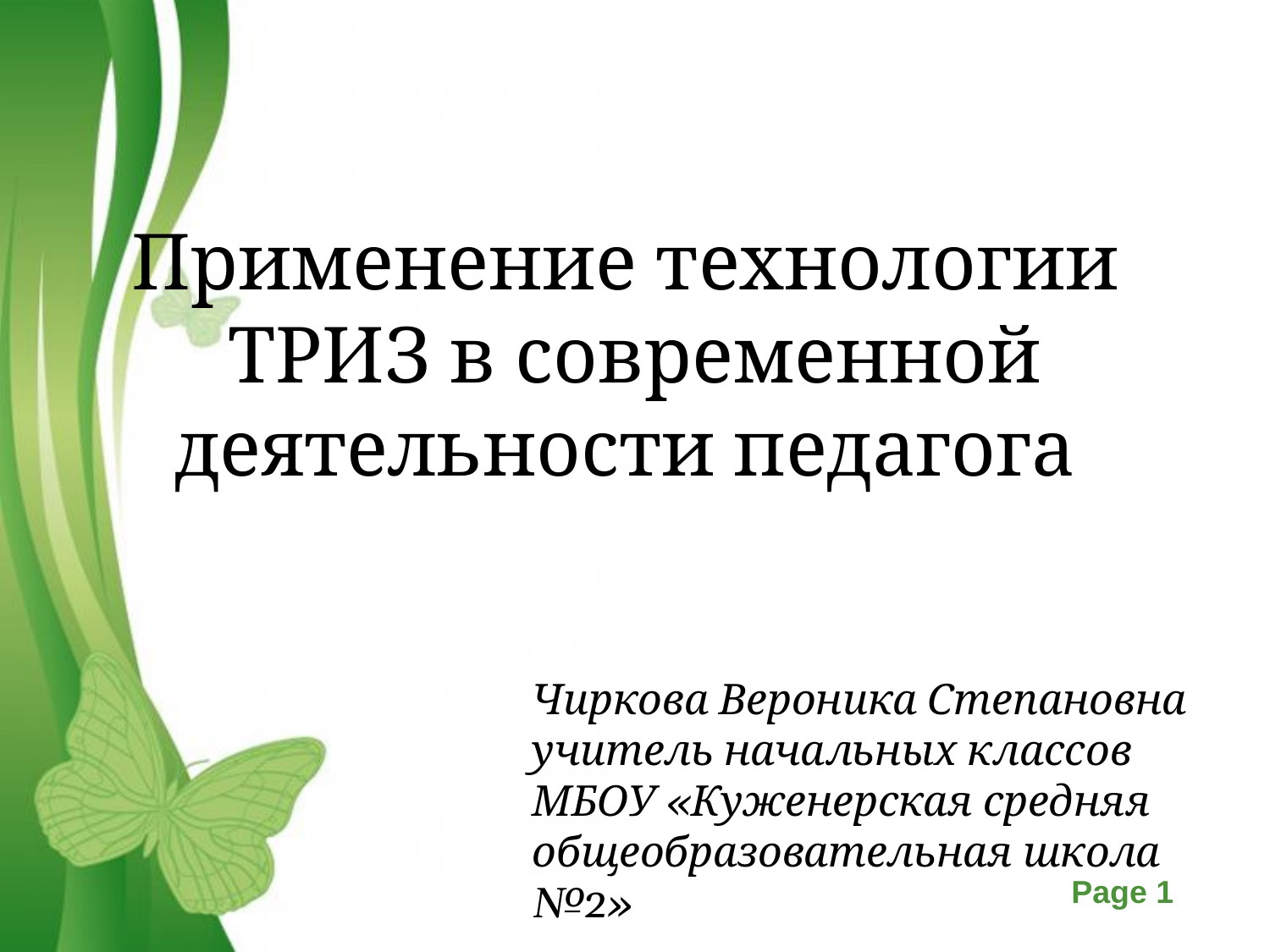

# Применение технологии  ТРИЗ в современной деятельности педагога
Чиркова Вероника Степановна
учитель начальных классов
МБОУ «Куженерская средняя общеобразовательная школа №2»